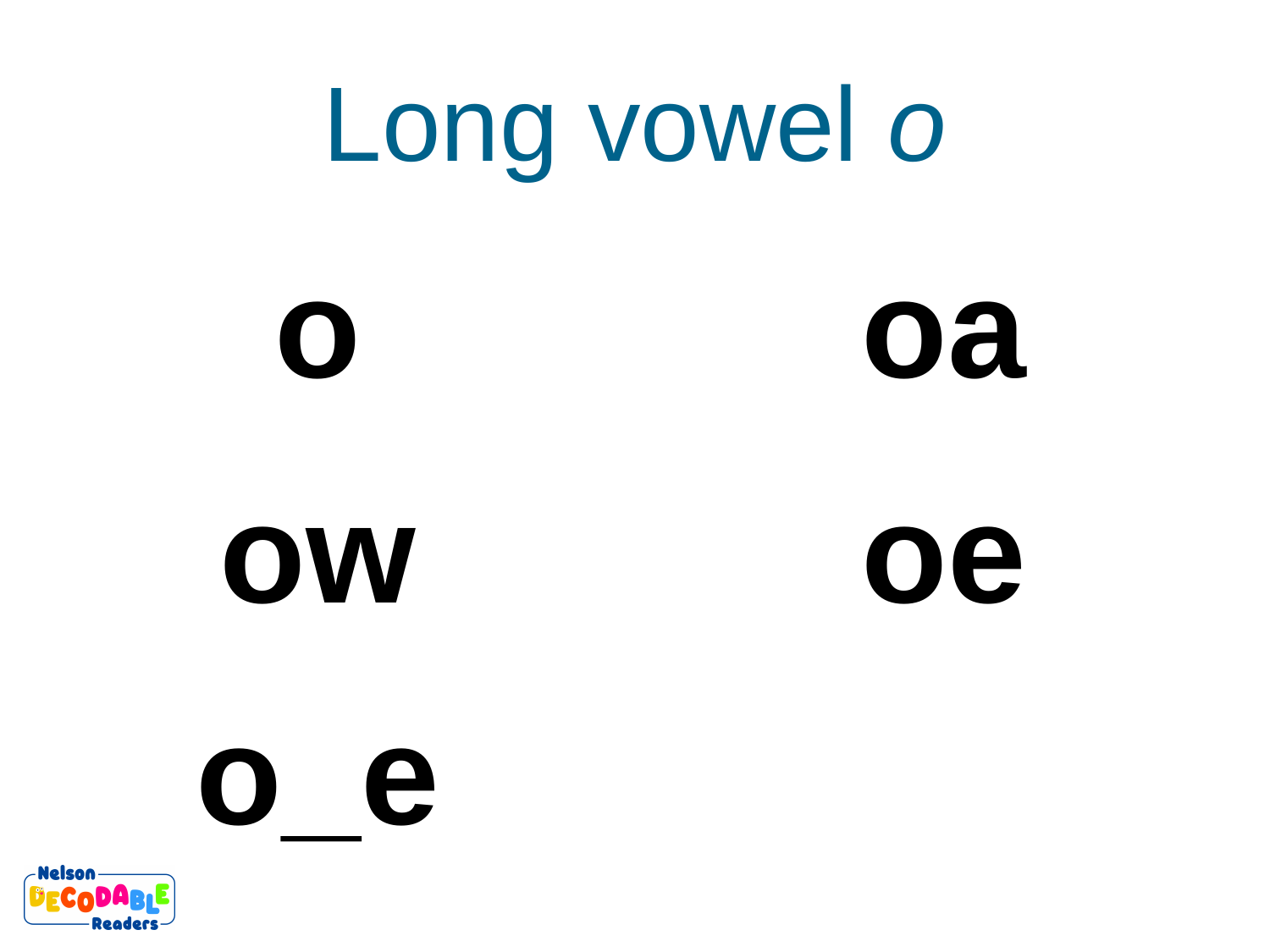

Long vowel o
o
oa
ow
oe

o_e